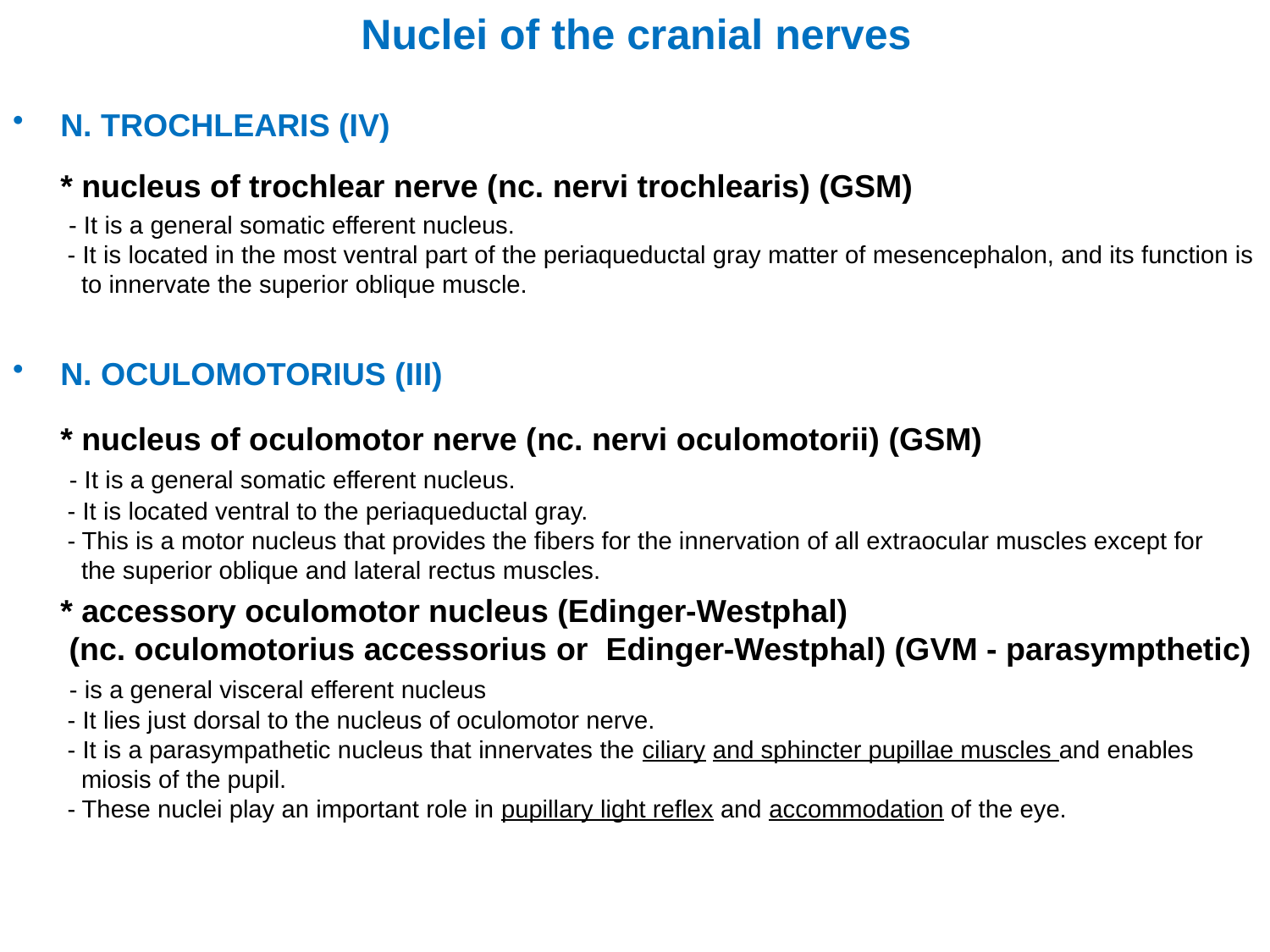

Nuclei of the cranial nerves

N. TROCHLEARIS (IV)
	* nucleus of trochlear nerve (nc. nervi trochlearis) (GSM)
        - It is a general somatic efferent nucleus.
 - It is located in the most ventral part of the periaqueductal gray matter of mesencephalon, and its function is
   to innervate the superior oblique muscle.

N. OCULOMOTORIUS (III)
	* nucleus of oculomotor nerve (nc. nervi oculomotorii) (GSM)
 - It is a general somatic efferent nucleus.
 - It is located ventral to the periaqueductal gray.
 - This is a motor nucleus that provides the fibers for the innervation of all extraocular muscles except for
   the superior oblique and lateral rectus muscles.
	* accessory oculomotor nucleus (Edinger-Westphal)
 (nc. oculomotorius accessorius or  Edinger-Westphal) (GVM - parasympthetic)
 - is a general visceral efferent nucleus
 - It lies just dorsal to the nucleus of oculomotor nerve.
 - It is a parasympathetic nucleus that innervates the ciliary and sphincter pupillae muscles and enables
   miosis of the pupil.
 - These nuclei play an important role in pupillary light reflex and accommodation of the eye.